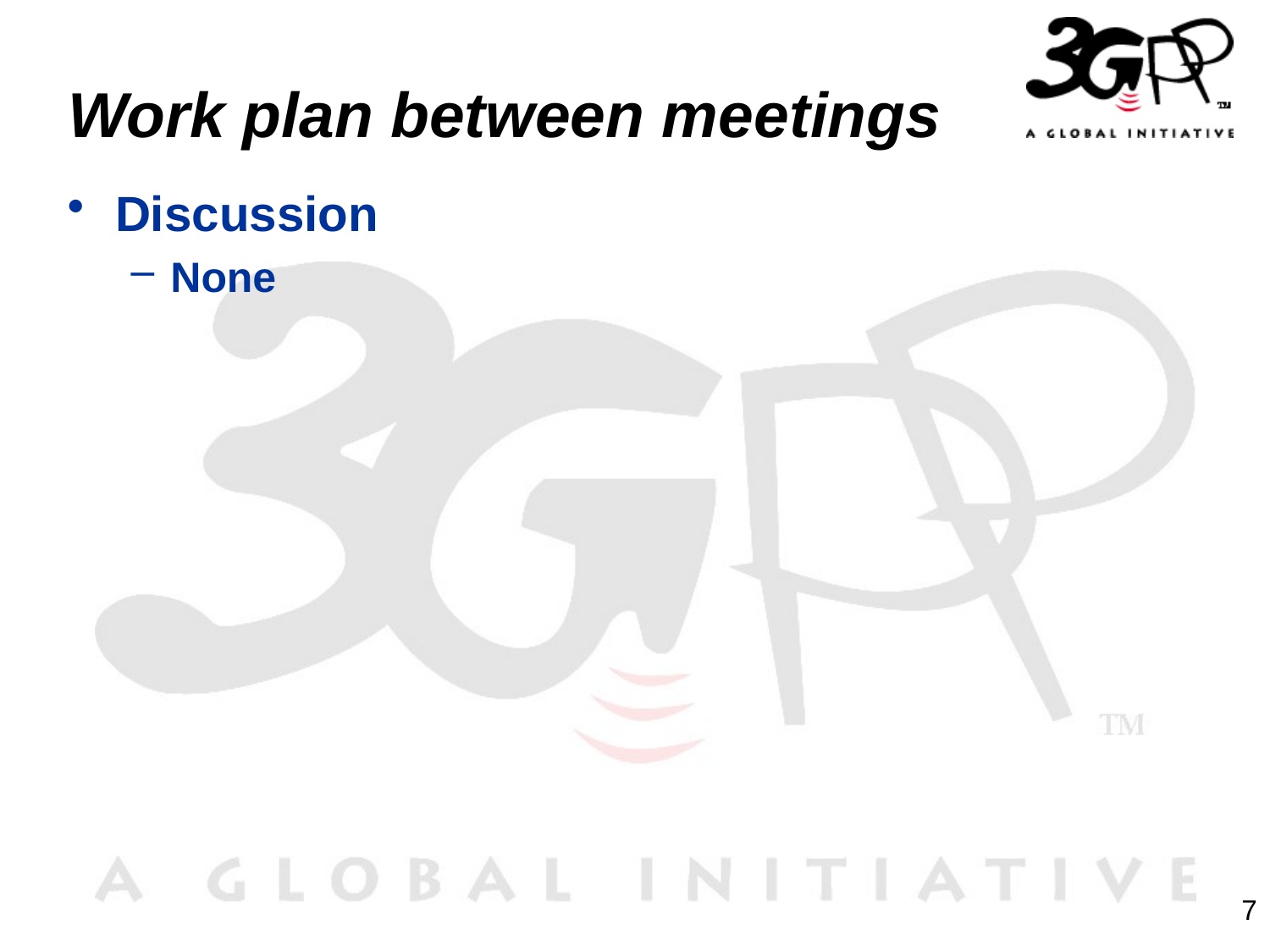

# Work plan between meetings
Discussion
None
7